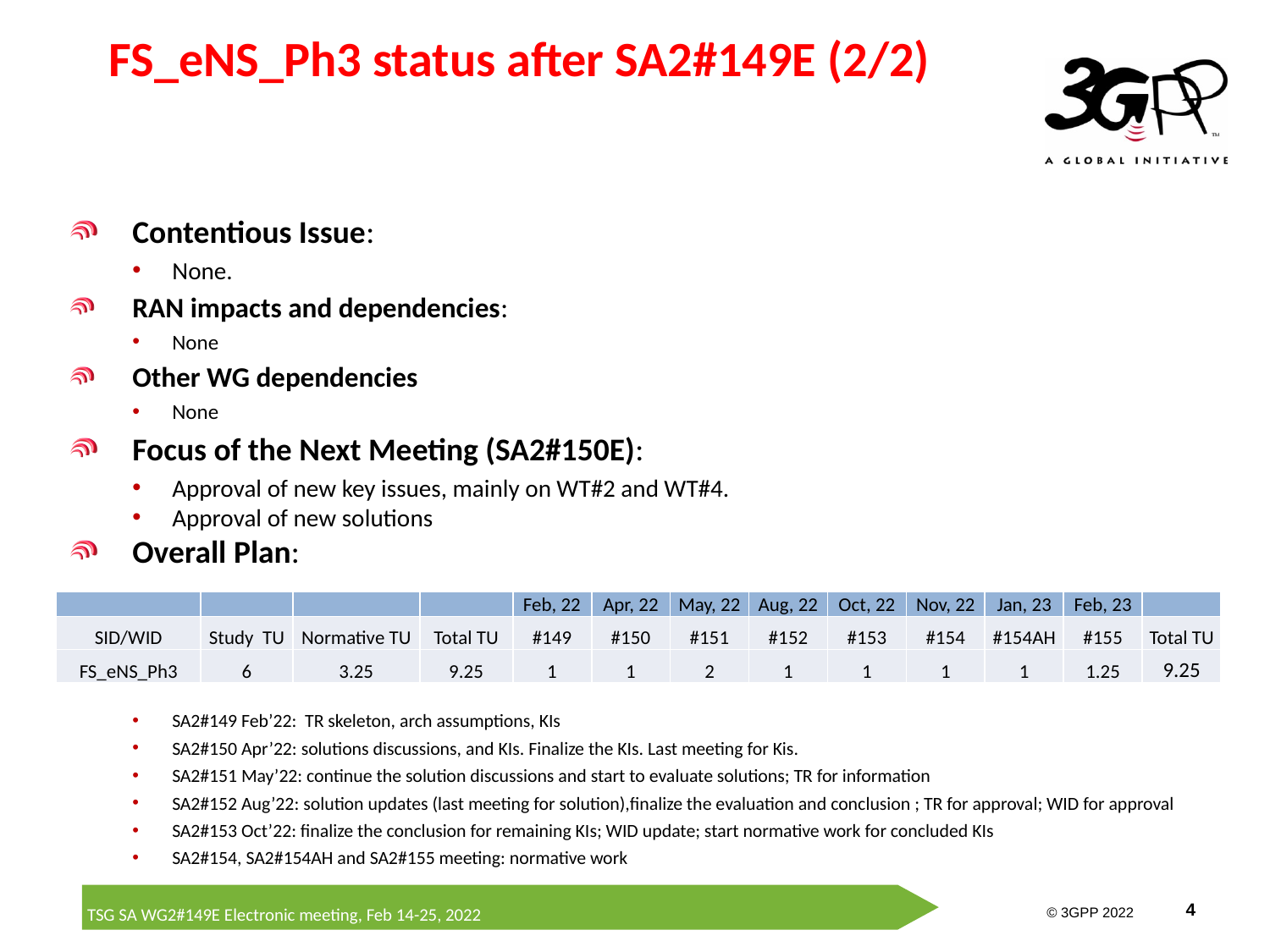

# FS_eNS_Ph3 status after SA2#149E (2/2)
Contentious Issue:
None.
RAN impacts and dependencies:
None
Other WG dependencies
None
Focus of the Next Meeting (SA2#150E):
Approval of new key issues, mainly on WT#2 and WT#4.
Approval of new solutions
Overall Plan:

SA2#149 Feb’22:  TR skeleton, arch assumptions, KIs
SA2#150 Apr’22: solutions discussions, and KIs. Finalize the KIs. Last meeting for Kis.
SA2#151 May’22: continue the solution discussions and start to evaluate solutions; TR for information
SA2#152 Aug’22: solution updates (last meeting for solution),finalize the evaluation and conclusion ; TR for approval; WID for approval
SA2#153 Oct’22: finalize the conclusion for remaining KIs; WID update; start normative work for concluded KIs
SA2#154, SA2#154AH and SA2#155 meeting: normative work

|  |  |  |  | Feb, 22 | Apr, 22 | May, 22 | Aug, 22 | Oct, 22 | Nov, 22 | Jan, 23 | Feb, 23 |  |
| --- | --- | --- | --- | --- | --- | --- | --- | --- | --- | --- | --- | --- |
| SID/WID | Study TU | Normative TU | Total TU | #149 | #150 | #151 | #152 | #153 | #154 | #154AH | #155 | Total TU |
| FS\_eNS\_Ph3 | 6 | 3.25 | 9.25 | 1 | 1 | 2 | 1 | 1 | 1 | 1 | 1.25 | 9.25 |